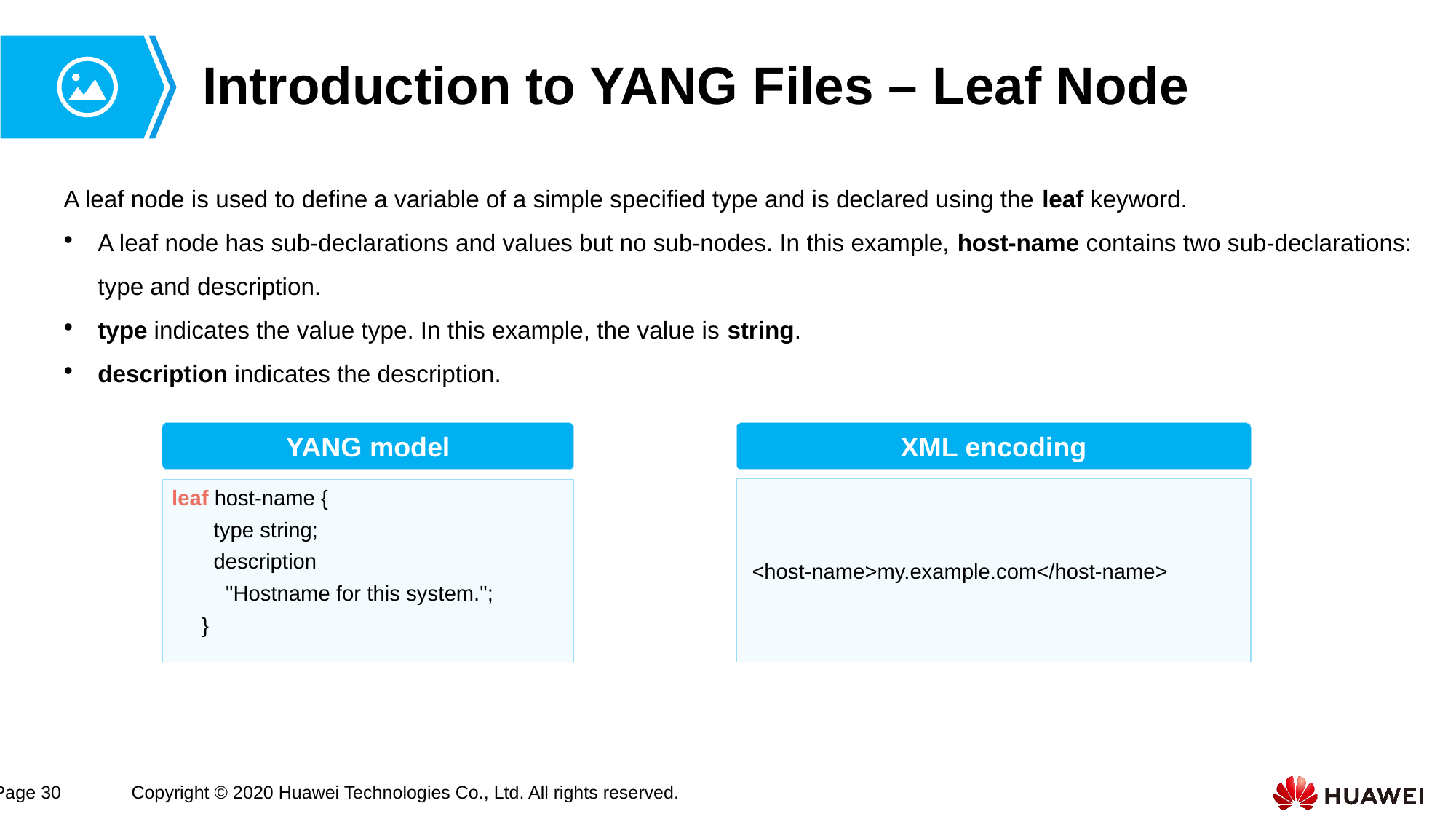

# Introduction to YANG Files – Leaf Node
A leaf node is used to define a variable of a simple specified type and is declared using the leaf keyword.
A leaf node has sub-declarations and values but no sub-nodes. In this example, host-name contains two sub-declarations: type and description.
type indicates the value type. In this example, the value is string.
description indicates the description.
YANG model
XML encoding

 <host-name>my.example.com</host-name>
leaf host-name {
       type string;
       description
         "Hostname for this system.";
     }